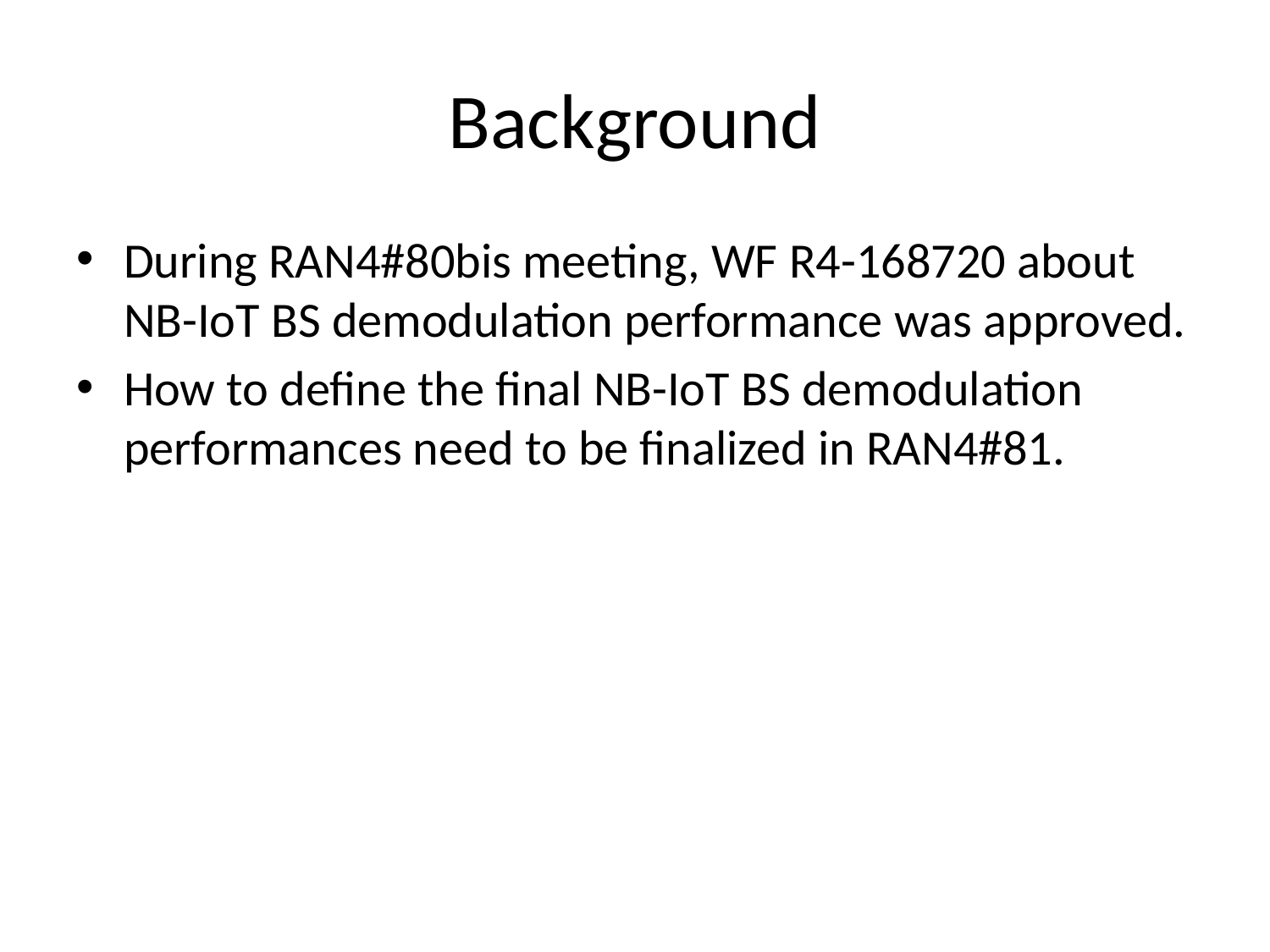

# Background
During RAN4#80bis meeting, WF R4-168720 about NB-IoT BS demodulation performance was approved.
How to define the final NB-IoT BS demodulation performances need to be finalized in RAN4#81.